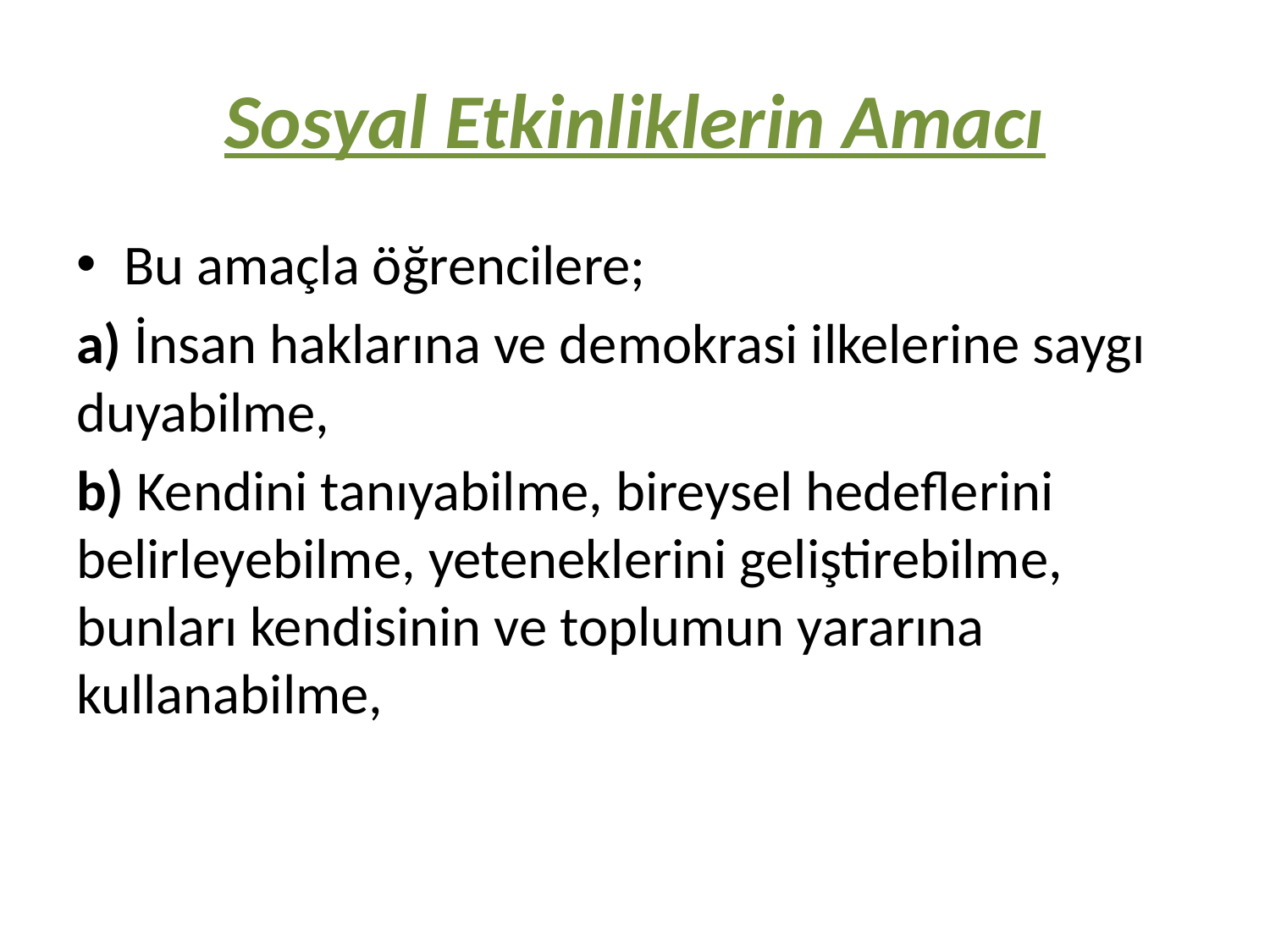

# Sosyal Etkinliklerin Amacı
Bu amaçla öğrencilere;
a) İnsan haklarına ve demokrasi ilkelerine saygı duyabilme,
b) Kendini tanıyabilme, bireysel hedeflerini belirleyebilme, yeteneklerini geliştirebilme, bunları kendisinin ve toplumun yararına kullanabilme,